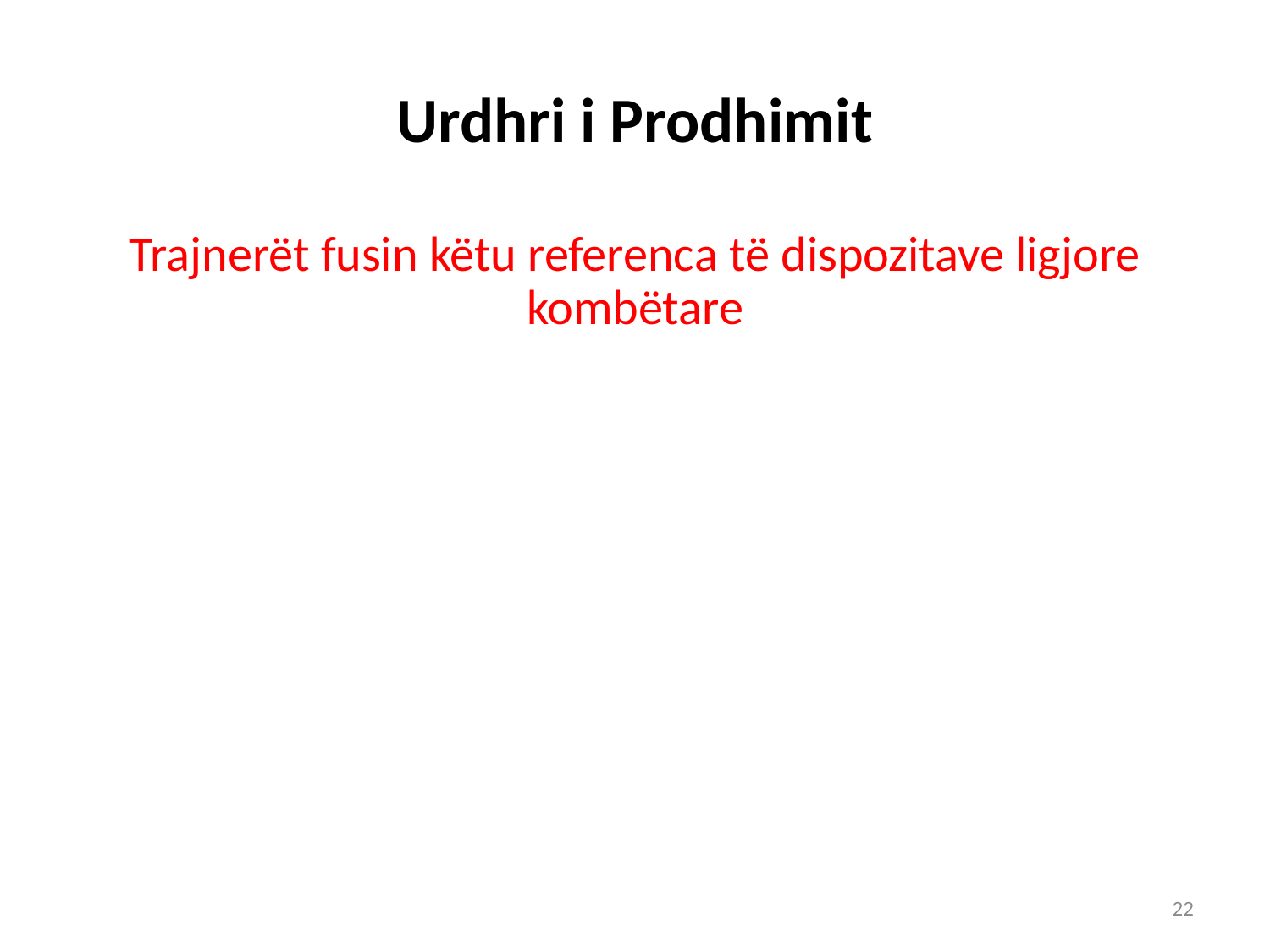

# Urdhri i Prodhimit
Trajnerët fusin këtu referenca të dispozitave ligjore kombëtare
22